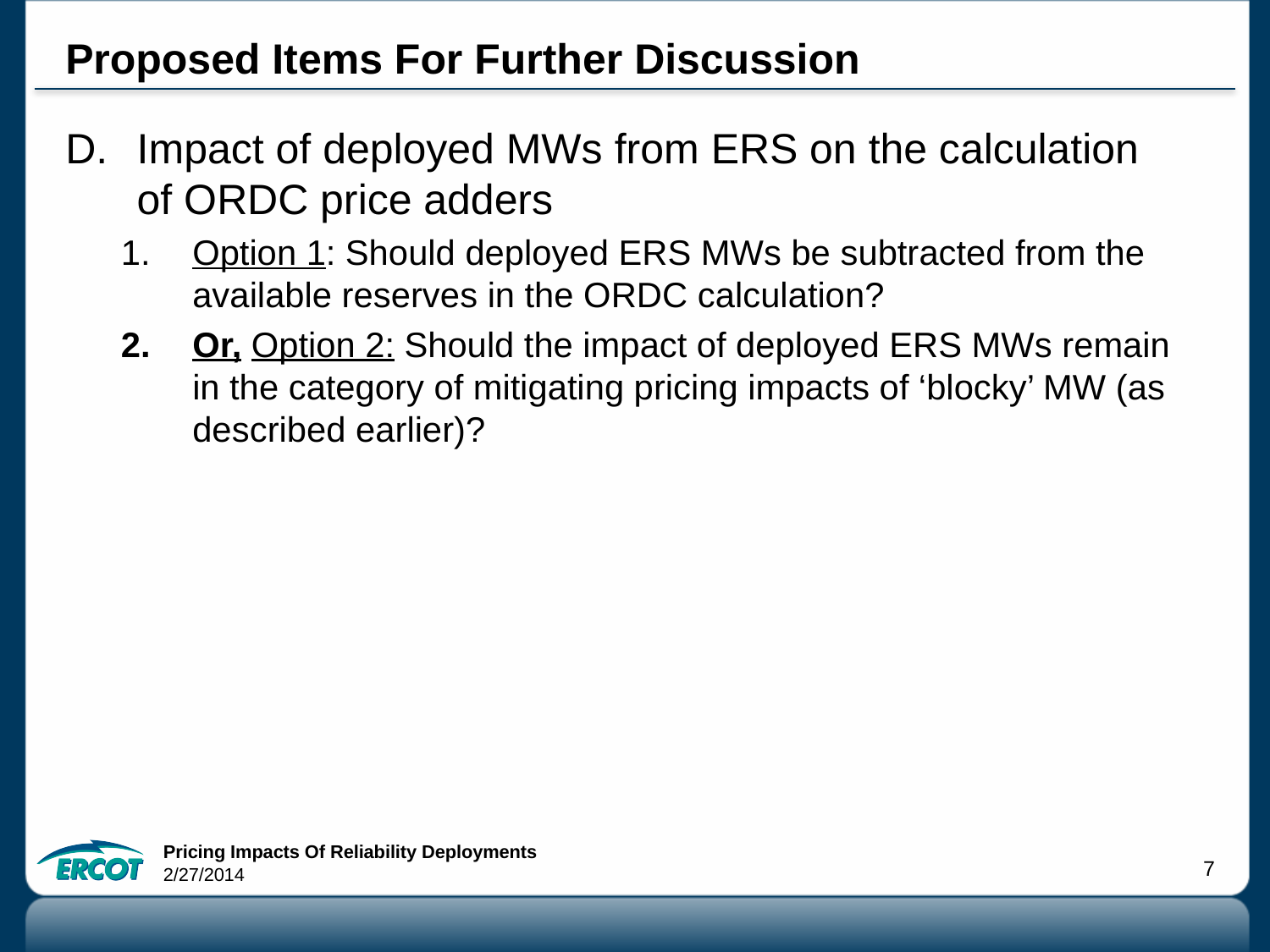

# Proposed Items For Further Discussion
Impact of deployed MWs from ERS on the calculation of ORDC price adders
Option 1: Should deployed ERS MWs be subtracted from the available reserves in the ORDC calculation?
Or, Option 2: Should the impact of deployed ERS MWs remain in the category of mitigating pricing impacts of ‘blocky’ MW (as described earlier)?